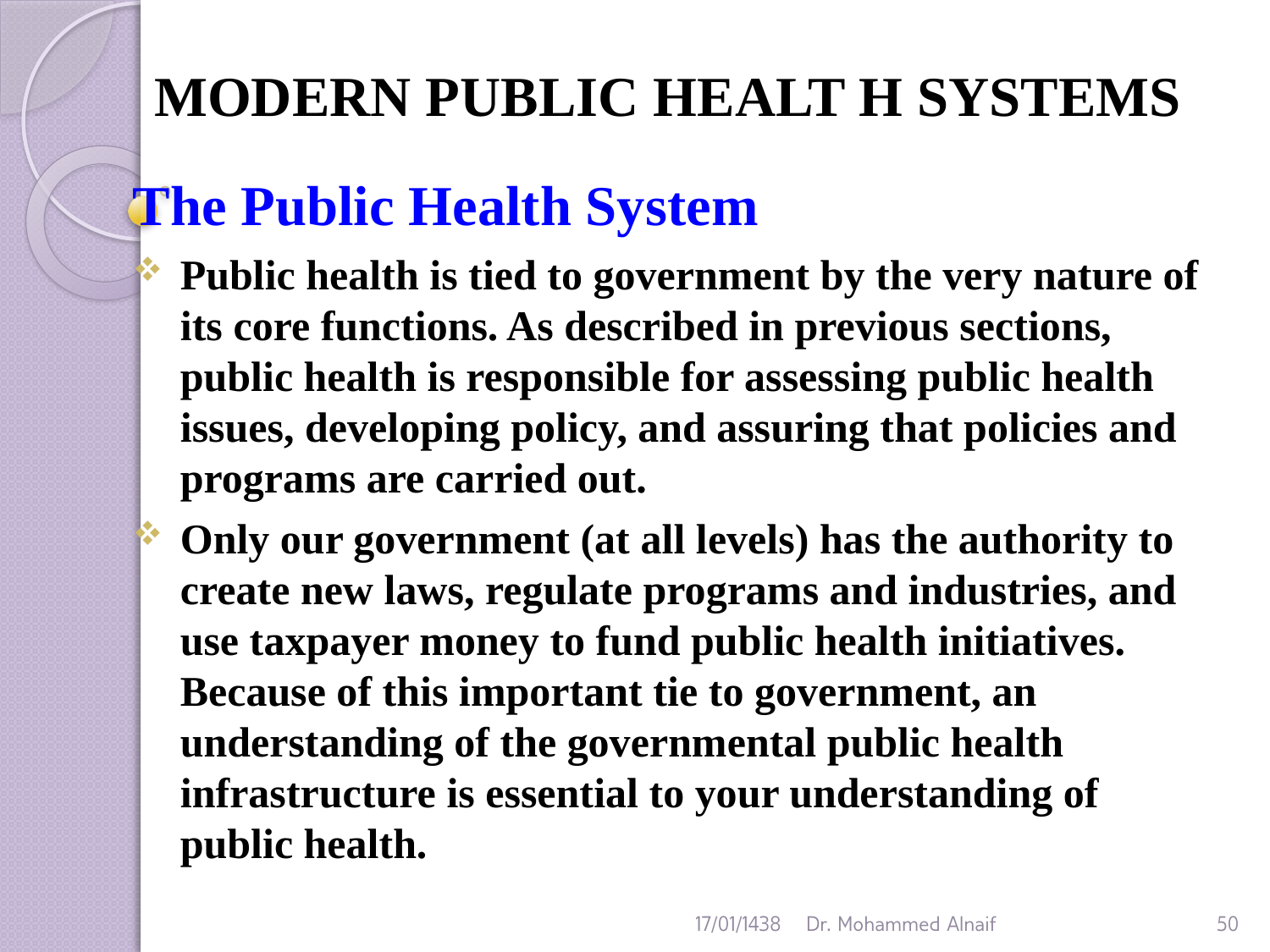

# MODERN PUBLIC HEALT H SYSTEMS
The Public Health System
Public health is tied to government by the very nature of its core functions. As described in previous sections, public health is responsible for assessing public health issues, developing policy, and assuring that policies and programs are carried out.
Only our government (at all levels) has the authority to create new laws, regulate programs and industries, and use taxpayer money to fund public health initiatives. Because of this important tie to government, an understanding of the governmental public health infrastructure is essential to your understanding of public health.
17/01/1438
Dr. Mohammed Alnaif
50